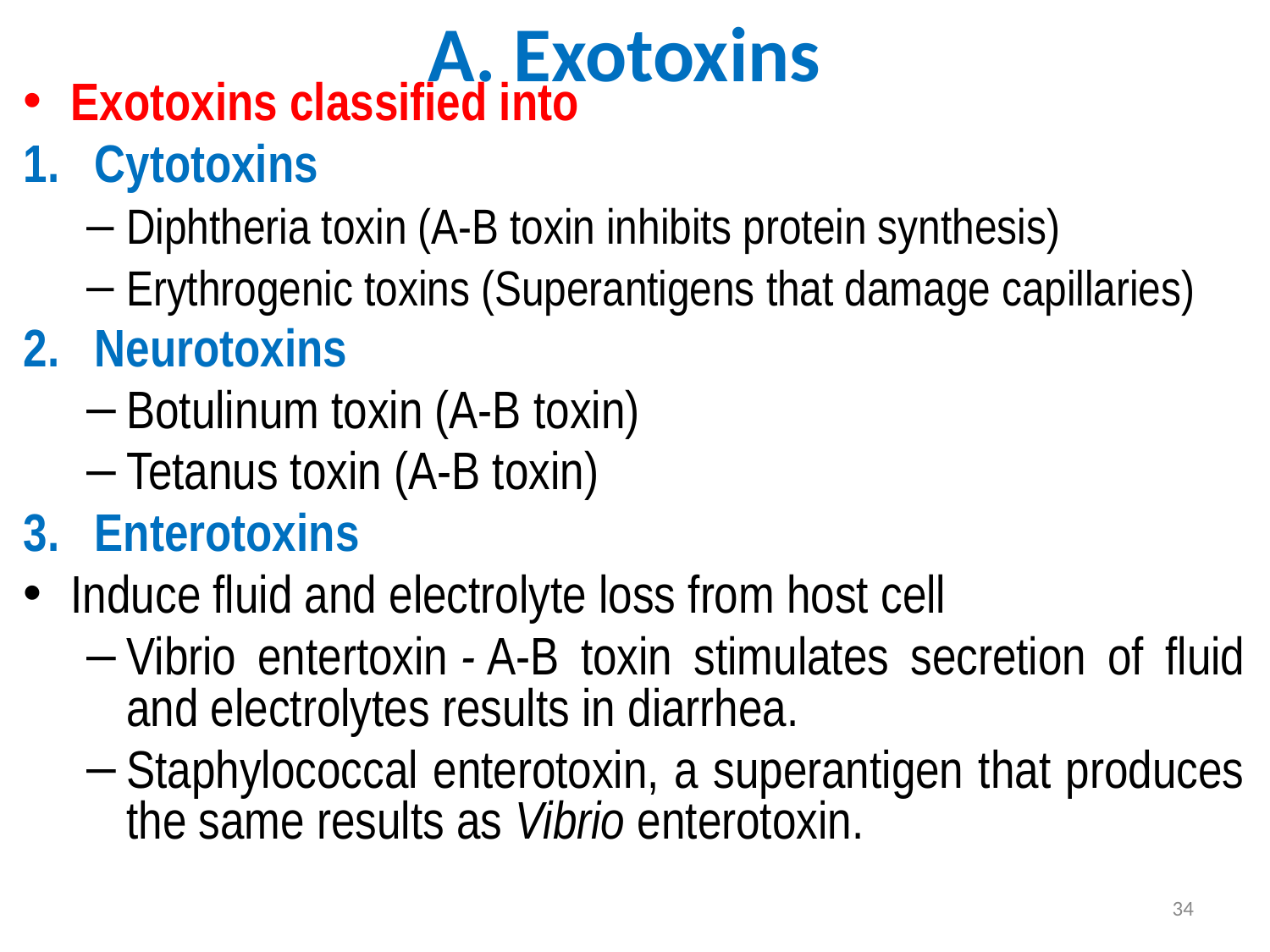

# A. Exotoxins
Exotoxins classified into
Cytotoxins
Diphtheria toxin (A-B toxin inhibits protein synthesis)
Erythrogenic toxins (Superantigens that damage capillaries)
Neurotoxins
Botulinum toxin (A-B toxin)
Tetanus toxin (A-B toxin)
Enterotoxins
Induce fluid and electrolyte loss from host cell
Vibrio entertoxin - A-B toxin stimulates secretion of fluid and electrolytes results in diarrhea.
Staphylococcal enterotoxin, a superantigen that produces the same results as Vibrio enterotoxin.

34